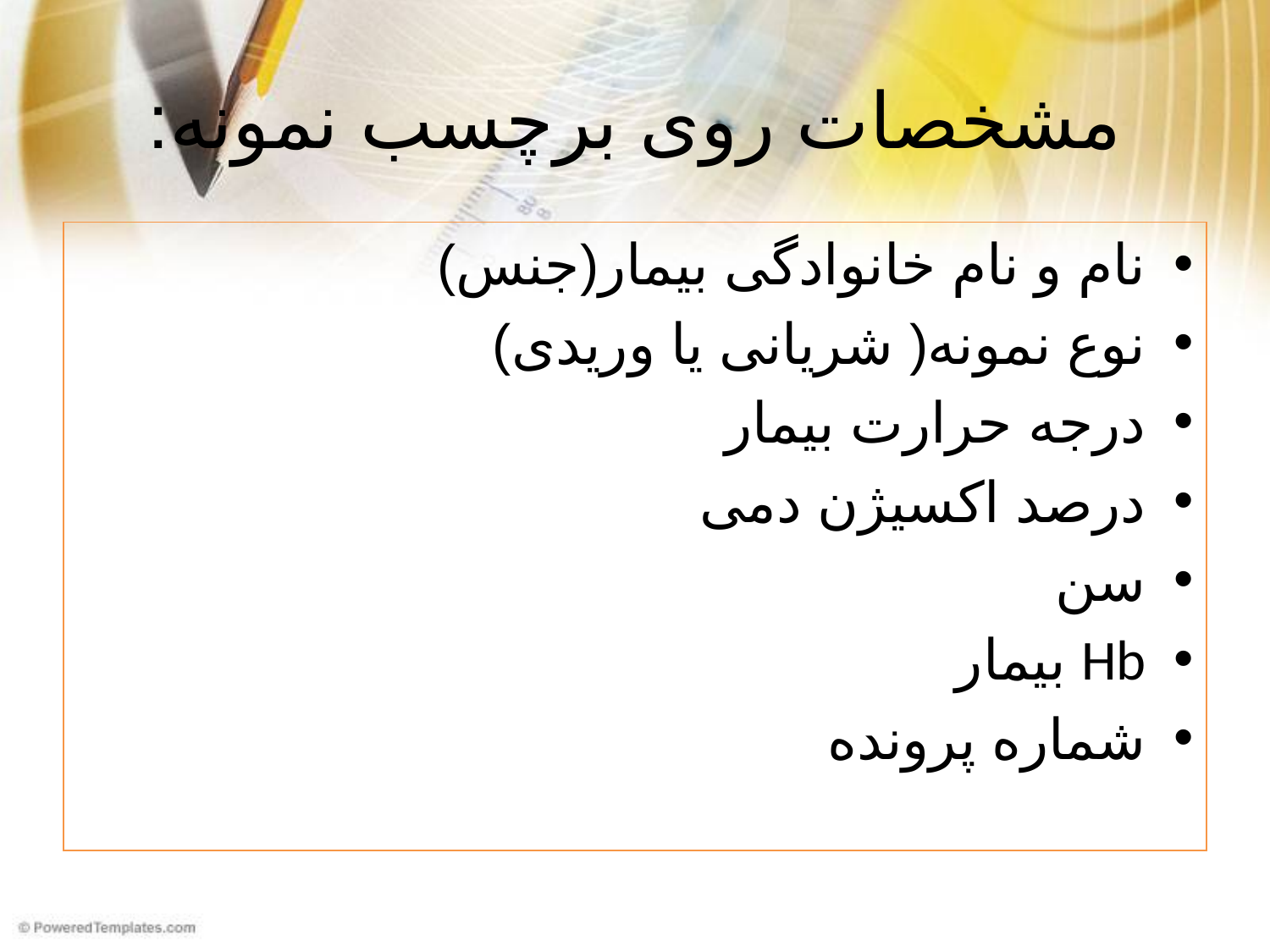

# مشخصات روی برچسب نمونه:
نام و نام خانوادگی بیمار(جنس)
نوع نمونه( شریانی یا وریدی)
درجه حرارت بیمار
درصد اکسیژن دمی
سن
Hb بیمار
شماره پرونده